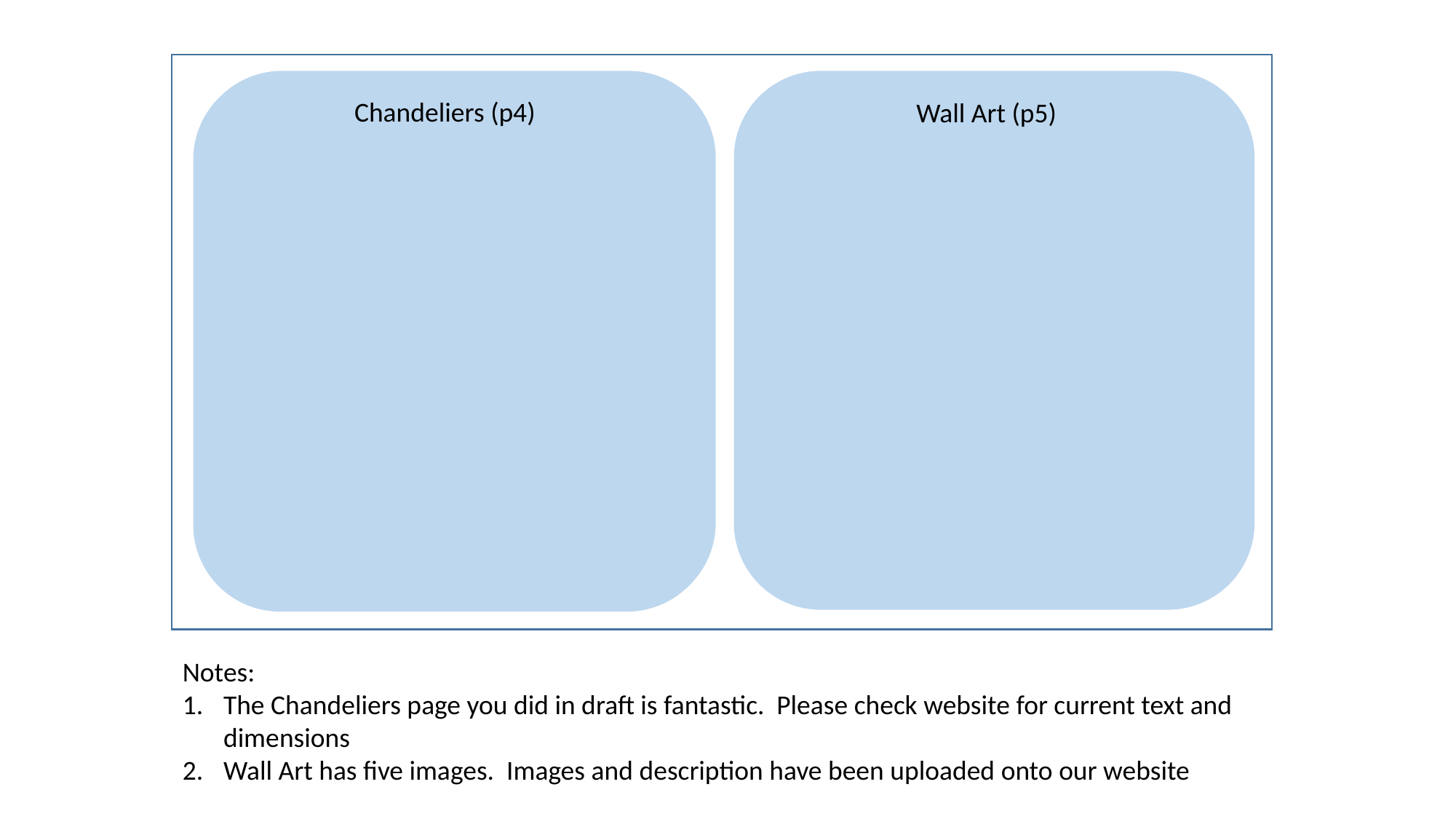

Chandeliers (p4)
Wall Art (p5)
Notes:
The Chandeliers page you did in draft is fantastic.  Please check website for current text and dimensions
Wall Art has five images.  Images and description have been uploaded onto our website